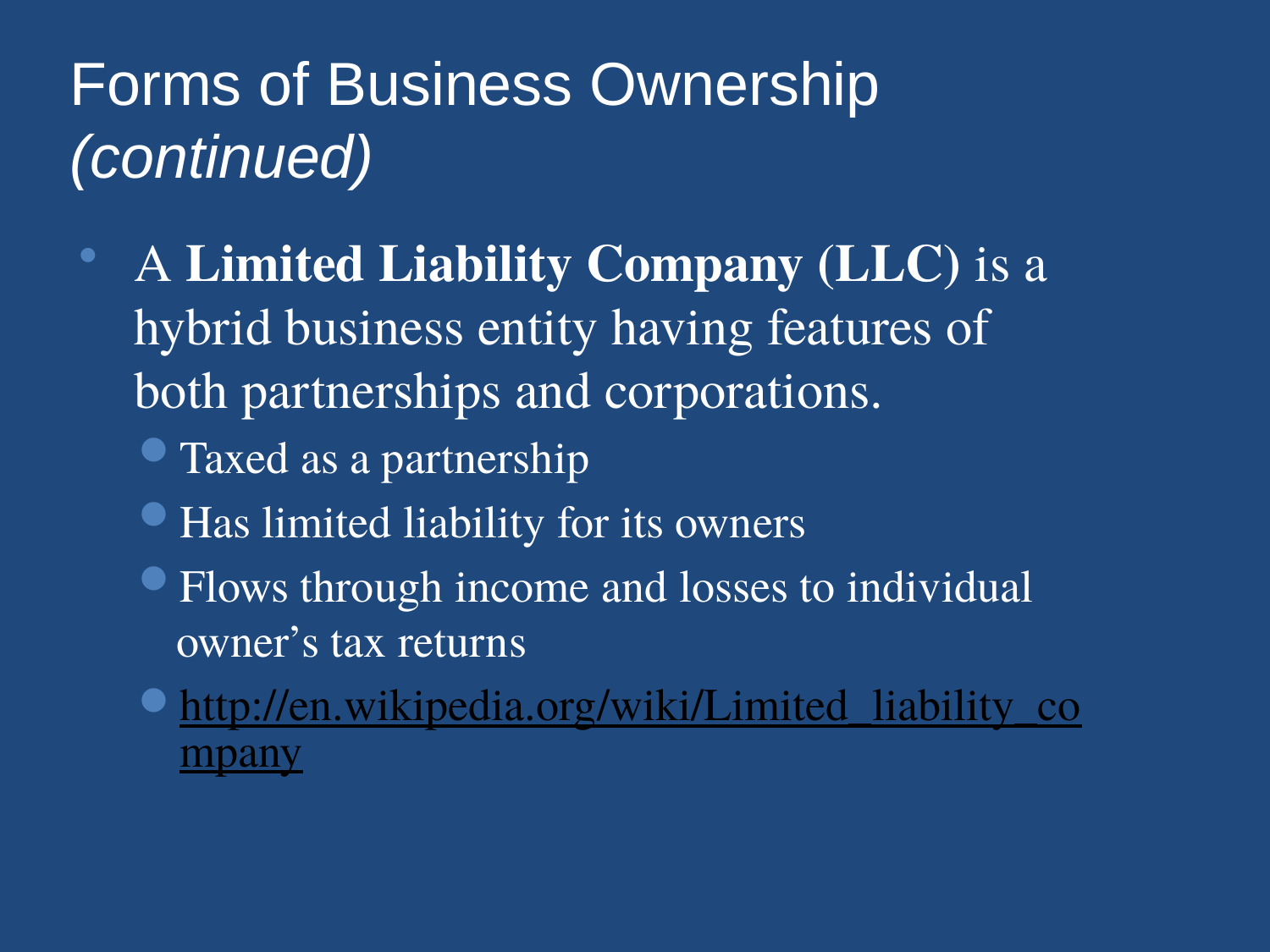

# Forms of Business Ownership (continued)
A Limited Liability Company (LLC) is a hybrid business entity having features of both partnerships and corporations.
Taxed as a partnership
Has limited liability for its owners
Flows through income and losses to individual owner’s tax returns
http://en.wikipedia.org/wiki/Limited_liability_company